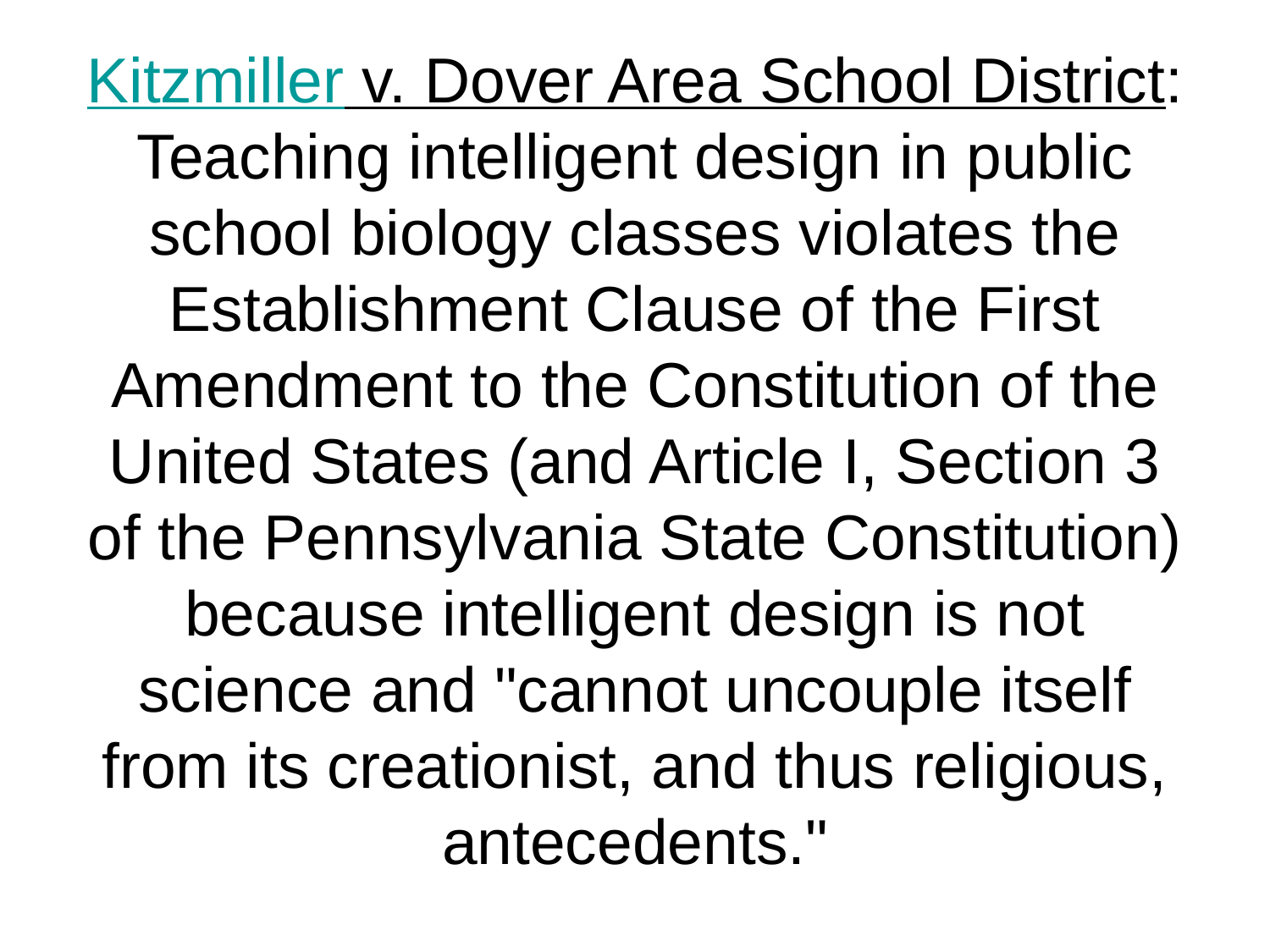

# Kitzmiller v. Dover Area School District: Teaching intelligent design in public school biology classes violates the Establishment Clause of the First Amendment to the Constitution of the United States (and Article I, Section 3 of the Pennsylvania State Constitution) because intelligent design is not science and "cannot uncouple itself from its creationist, and thus religious, antecedents."